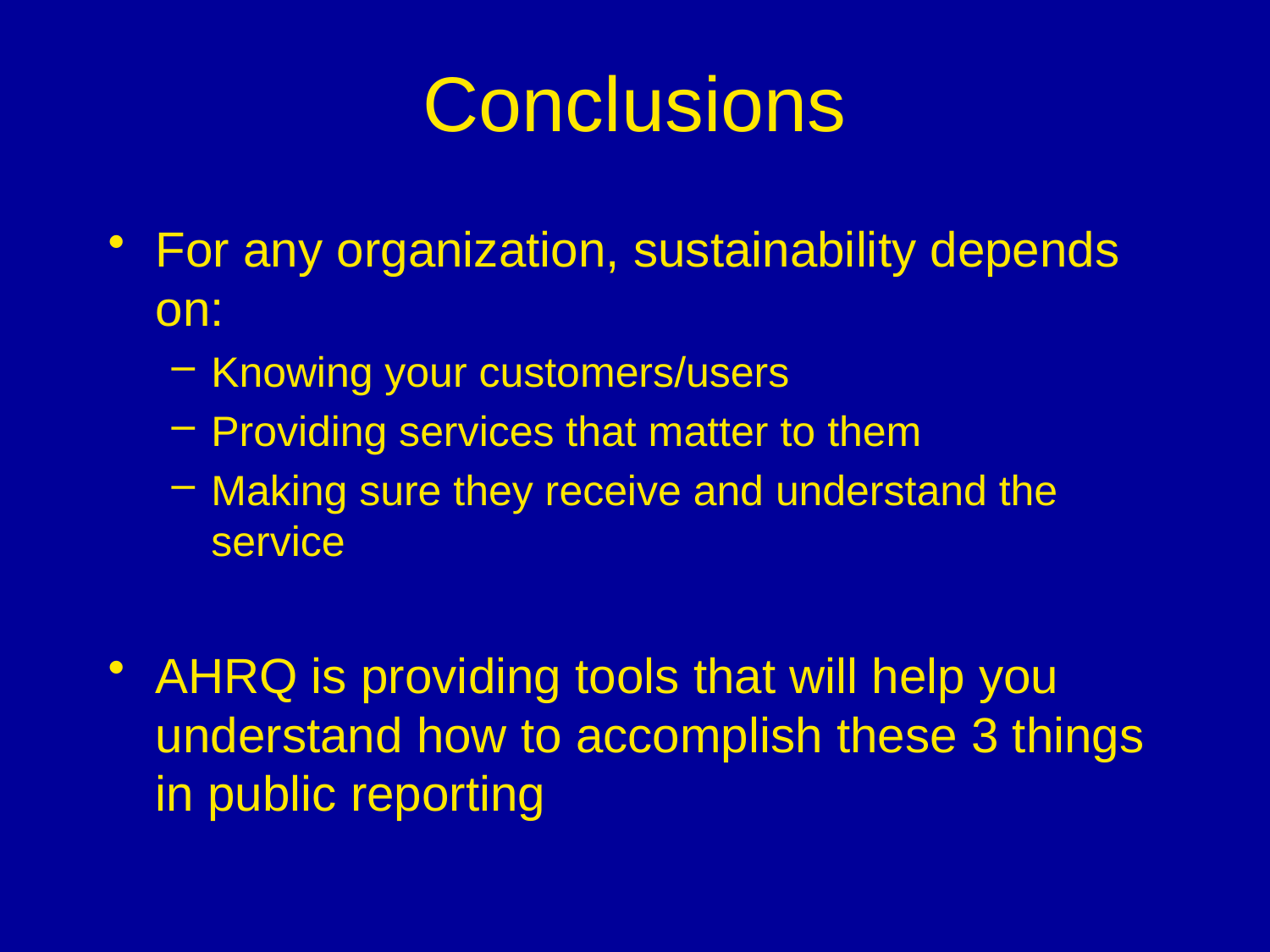

Conclusions
For any organization, sustainability depends on:
Knowing your customers/users
Providing services that matter to them
Making sure they receive and understand the service

AHRQ is providing tools that will help you understand how to accomplish these 3 things in public reporting